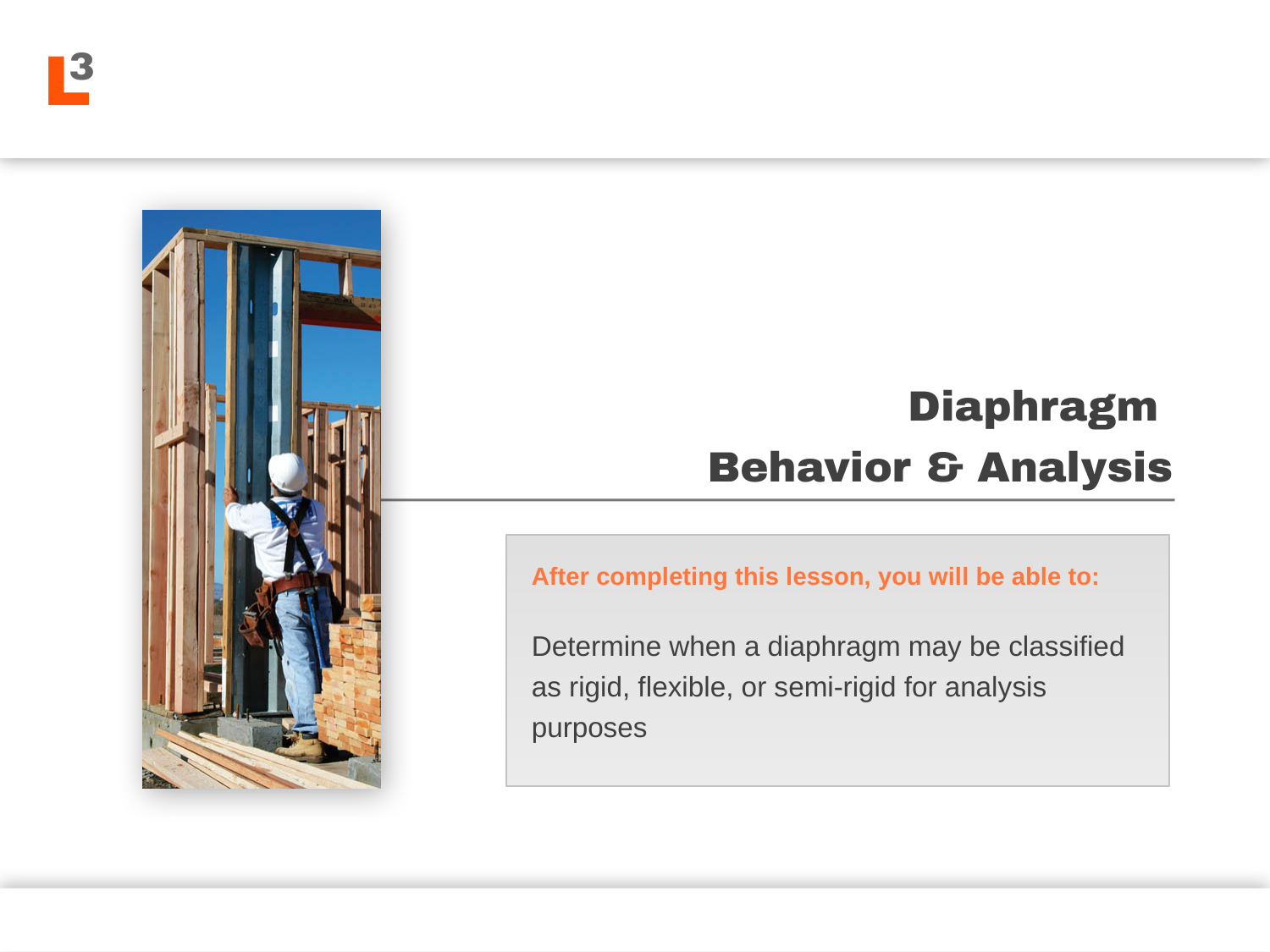

L
3
Diaphragm
Behavior & Analysis
After completing this lesson, you will be able to:
Determine when a diaphragm may be classified as rigid, flexible, or semi-rigid for analysis purposes